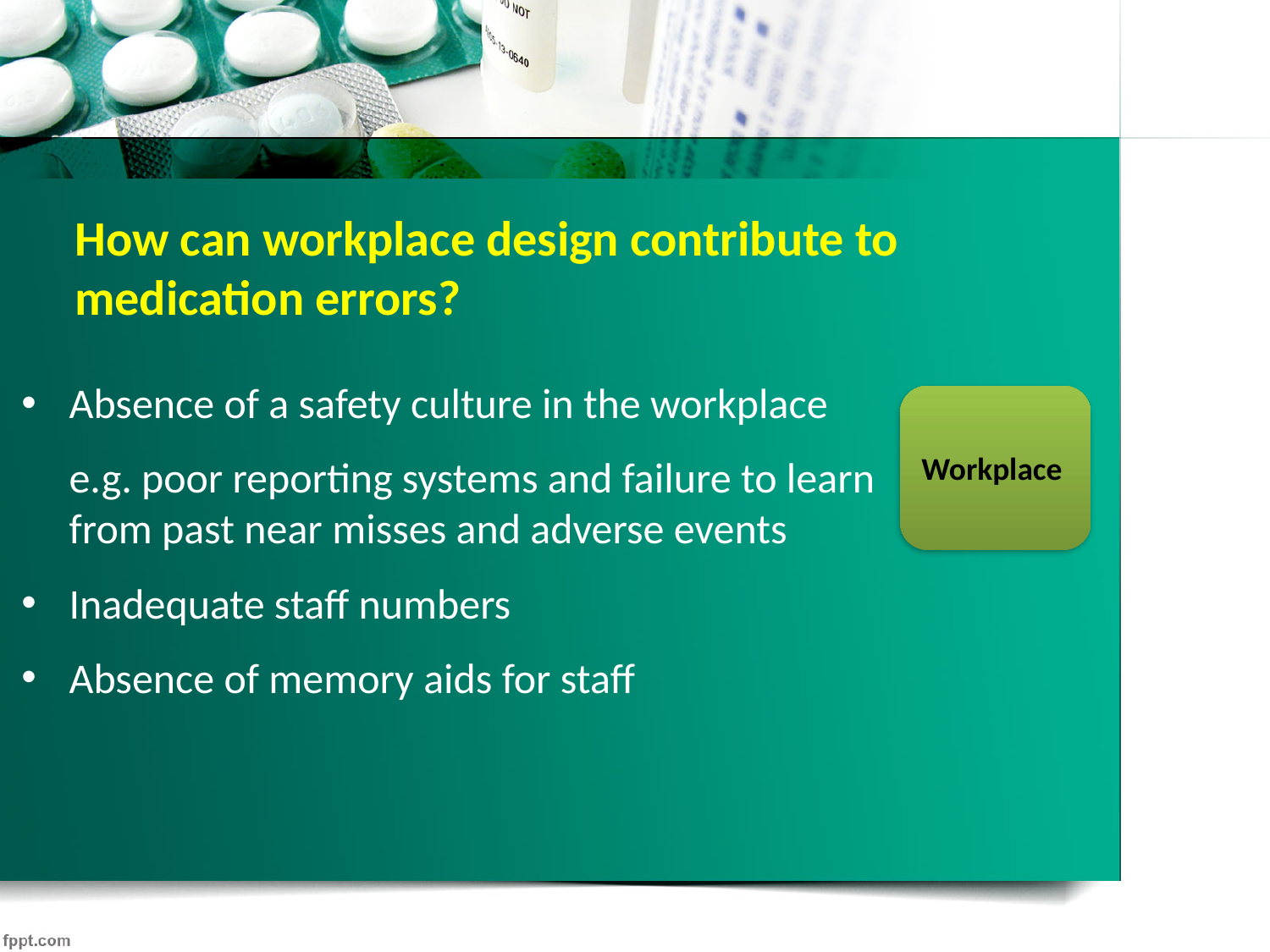

How can workplace design contribute to
medication errors?
Absence of a safety culture in the workplace
	e.g. poor reporting systems and failure to learn from past near misses and adverse events
Inadequate staff numbers
Absence of memory aids for staff
Workplace
#